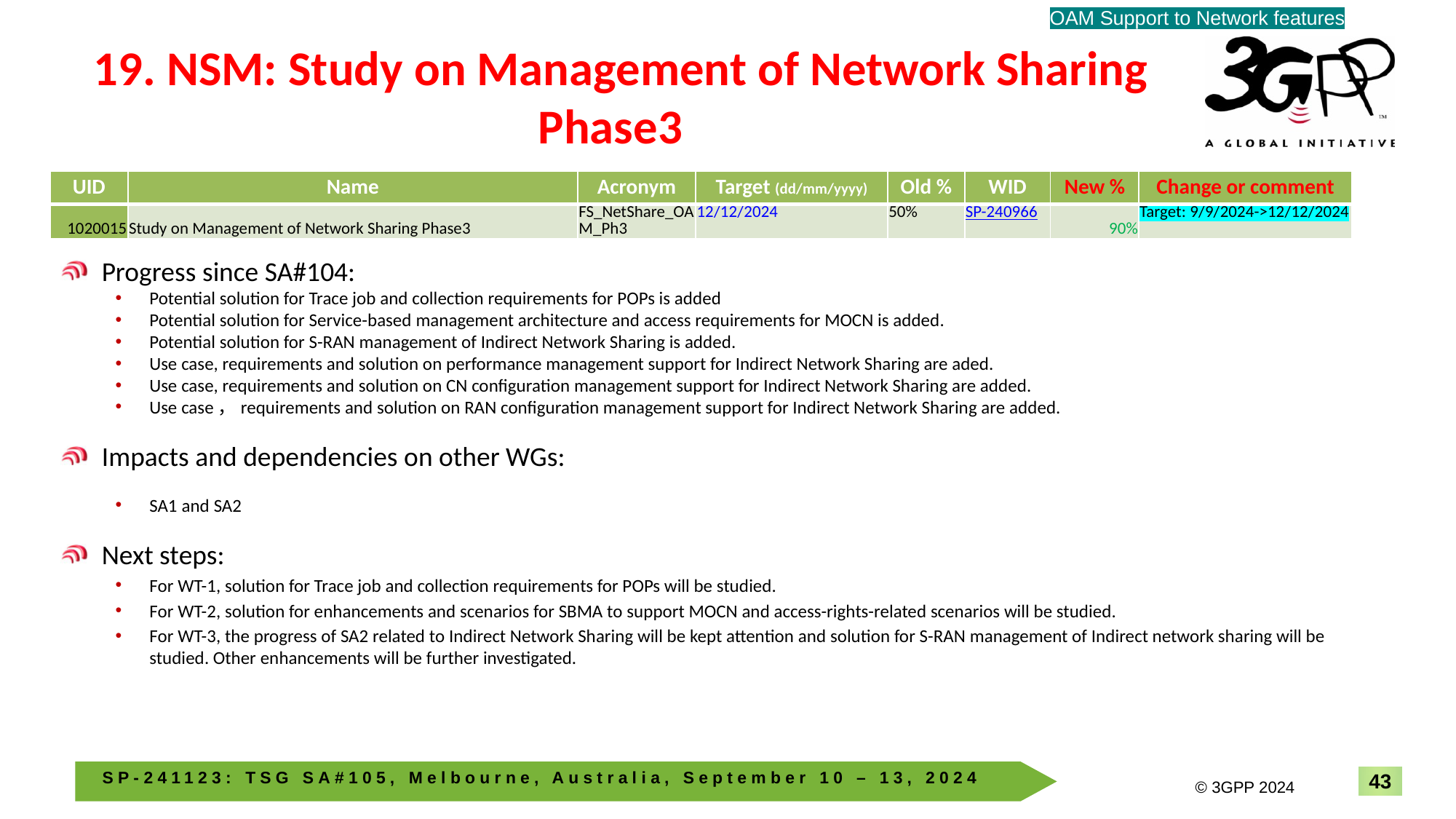

OAM Support to Network features
# 19. NSM: Study on Management of Network Sharing Phase3
| UID | Name | Acronym | Target (dd/mm/yyyy) | Old % | WID | New % | Change or comment |
| --- | --- | --- | --- | --- | --- | --- | --- |
| 1020015 | Study on Management of Network Sharing Phase3 | FS\_NetShare\_OAM\_Ph3 | 12/12/2024 | 50% | SP-240966 | 90% | Target: 9/9/2024->12/12/2024 |
Progress since SA#104:
Potential solution for Trace job and collection requirements for POPs is added
Potential solution for Service-based management architecture and access requirements for MOCN is added.
Potential solution for S-RAN management of Indirect Network Sharing is added.
Use case, requirements and solution on performance management support for Indirect Network Sharing are aded.
Use case, requirements and solution on CN configuration management support for Indirect Network Sharing are added.
Use case，requirements and solution on RAN configuration management support for Indirect Network Sharing are added.

Impacts and dependencies on other WGs:

SA1 and SA2

Next steps:
For WT-1, solution for Trace job and collection requirements for POPs will be studied.
For WT-2, solution for enhancements and scenarios for SBMA to support MOCN and access-rights-related scenarios will be studied.
For WT-3, the progress of SA2 related to Indirect Network Sharing will be kept attention and solution for S-RAN management of Indirect network sharing will be studied. Other enhancements will be further investigated.